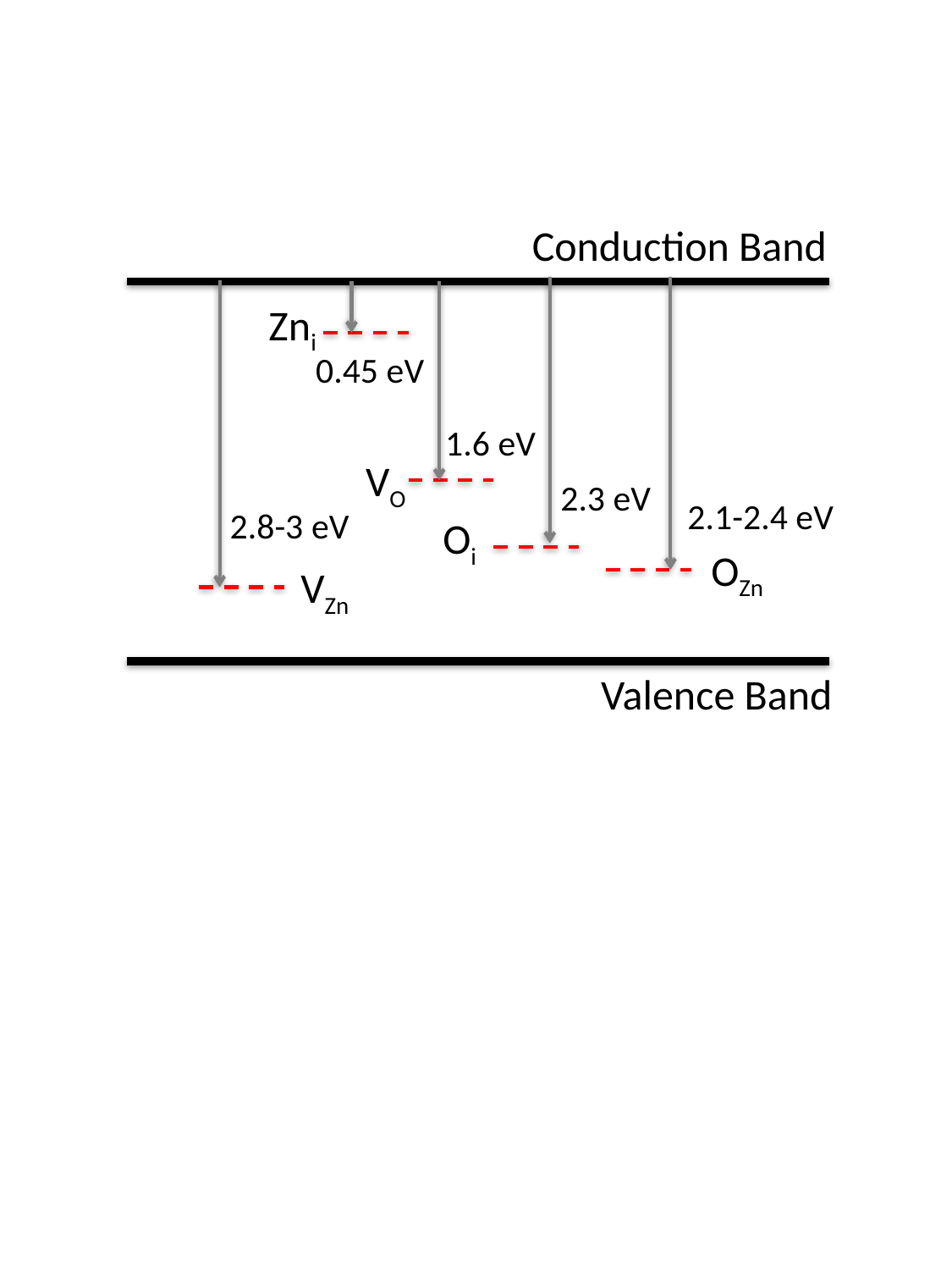

Conduction Band
Zni
0.45 eV
1.6 eV
VO
2.3 eV
2.1-2.4 eV
2.8-3 eV
Oi
OZn
VZn
Valence Band